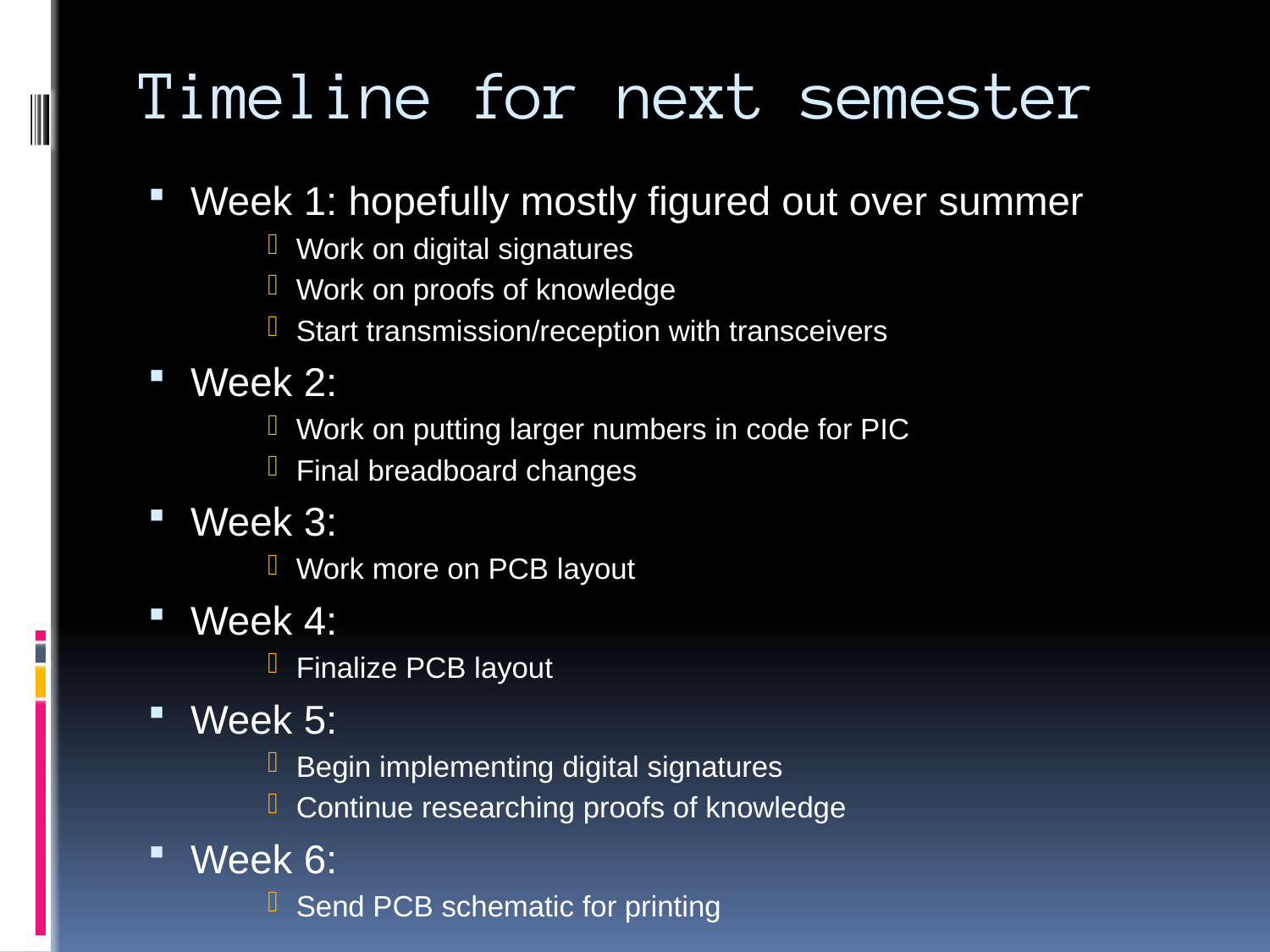

# Timeline for next semester
Week 1: hopefully mostly figured out over summer
Work on digital signatures
Work on proofs of knowledge
Start transmission/reception with transceivers
Week 2:
Work on putting larger numbers in code for PIC
Final breadboard changes
Week 3:
Work more on PCB layout
Week 4:
Finalize PCB layout
Week 5:
Begin implementing digital signatures
Continue researching proofs of knowledge
Week 6:
Send PCB schematic for printing